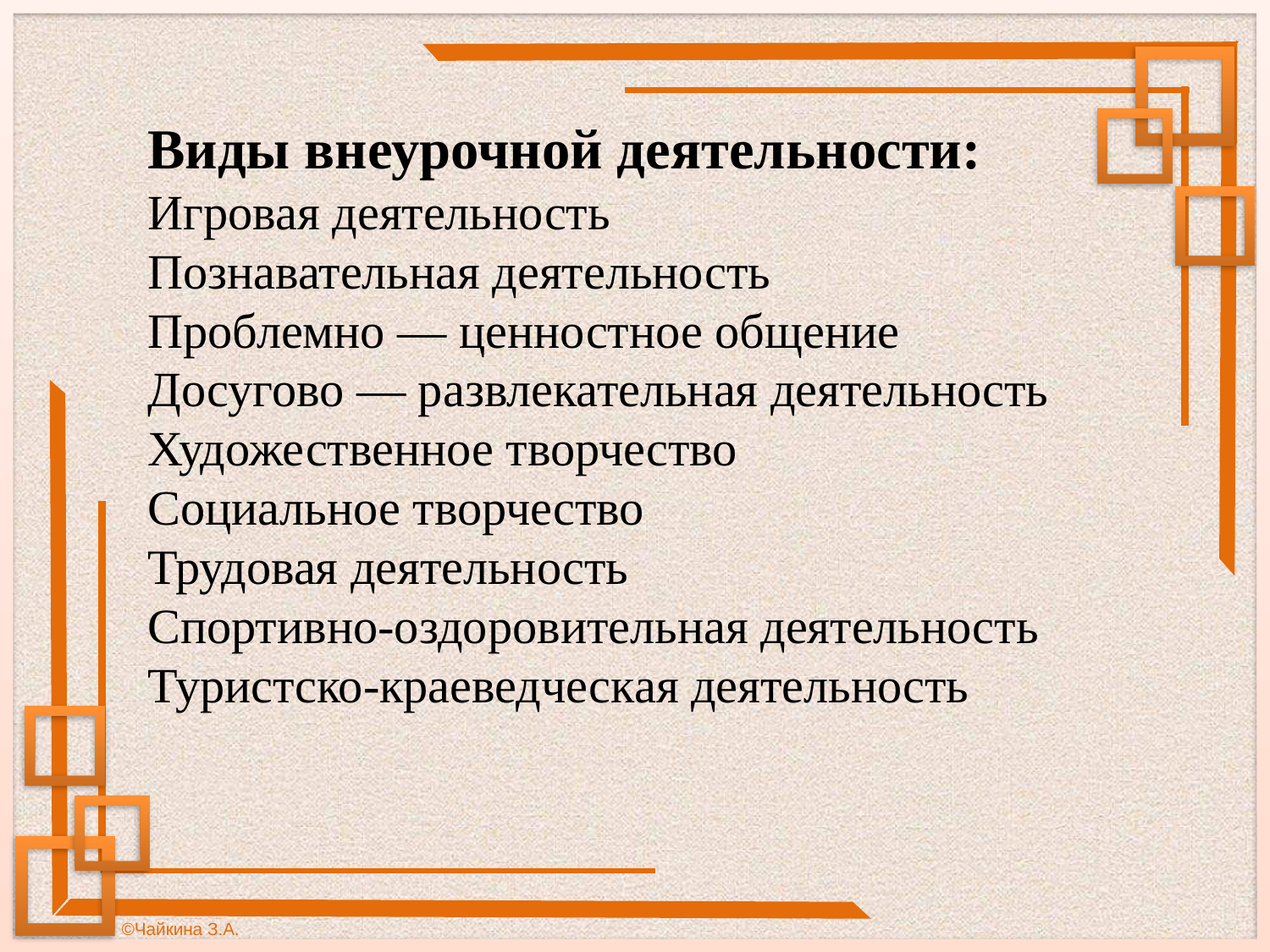

# Виды внеурочной деятельности: Игровая деятельность Познавательная деятельность Проблемно — ценностное общение Досугово — развлекательная деятельность Художественное творчество Социальное творчество Трудовая деятельность Спортивно-оздоровительная деятельность Туристско-краеведческая деятельность